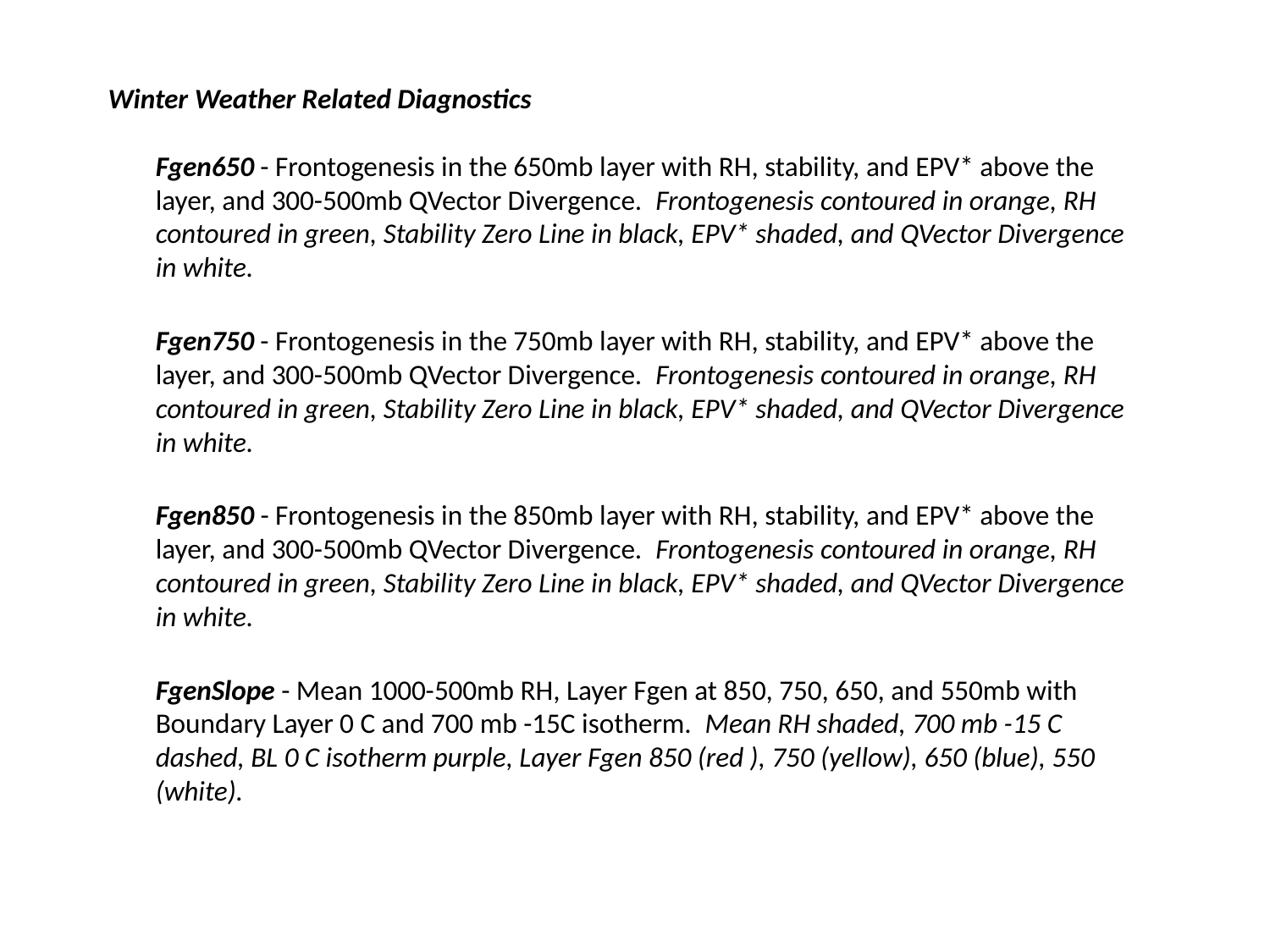

Winter Weather Related Diagnostics
Fgen650 - Frontogenesis in the 650mb layer with RH, stability, and EPV* above the layer, and 300-500mb QVector Divergence.  Frontogenesis contoured in orange, RH contoured in green, Stability Zero Line in black, EPV* shaded, and QVector Divergence in white.
Fgen750 - Frontogenesis in the 750mb layer with RH, stability, and EPV* above the layer, and 300-500mb QVector Divergence.  Frontogenesis contoured in orange, RH contoured in green, Stability Zero Line in black, EPV* shaded, and QVector Divergence in white.
Fgen850 - Frontogenesis in the 850mb layer with RH, stability, and EPV* above the layer, and 300-500mb QVector Divergence.  Frontogenesis contoured in orange, RH contoured in green, Stability Zero Line in black, EPV* shaded, and QVector Divergence in white.
FgenSlope - Mean 1000-500mb RH, Layer Fgen at 850, 750, 650, and 550mb with Boundary Layer 0 C and 700 mb -15C isotherm.  Mean RH shaded, 700 mb -15 C dashed, BL 0 C isotherm purple, Layer Fgen 850 (red ), 750 (yellow), 650 (blue), 550 (white).